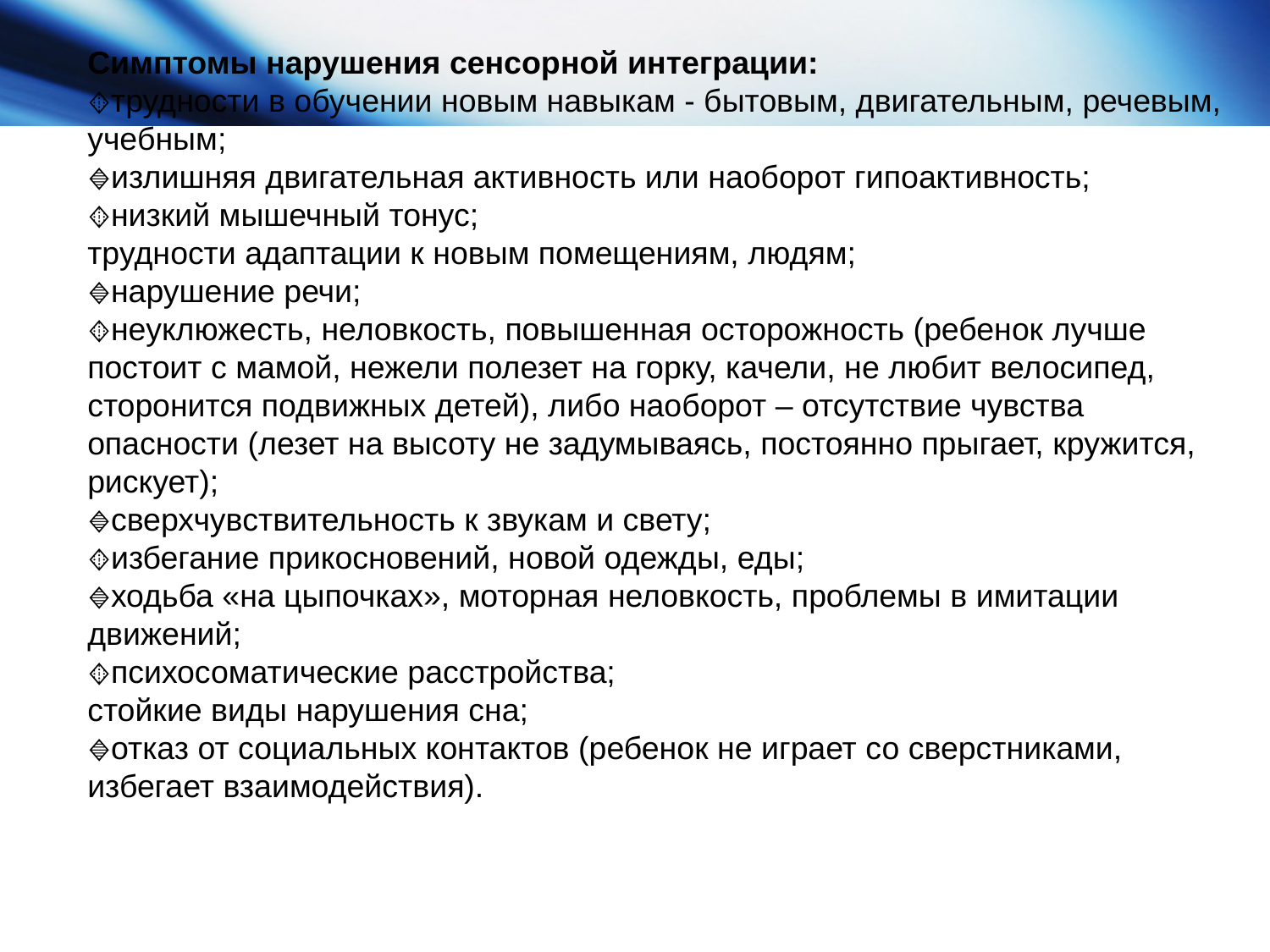

Симптомы нарушения сенсорной интеграции:
🔸трудности в обучении новым навыкам - бытовым, двигательным, речевым, учебным;
🔹излишняя двигательная активность или наоборот гипоактивность;
🔸низкий мышечный тонус;
трудности адаптации к новым помещениям, людям;
🔹нарушение речи;
🔸неуклюжесть, неловкость, повышенная осторожность (ребенок лучше постоит с мамой, нежели полезет на горку, качели, не любит велосипед, сторонится подвижных детей), либо наоборот – отсутствие чувства опасности (лезет на высоту не задумываясь, постоянно прыгает, кружится, рискует);
🔹сверхчувствительность к звукам и свету;
🔸избегание прикосновений, новой одежды, еды;
🔹ходьба «на цыпочках», моторная неловкость, проблемы в имитации движений;
🔸психосоматические расстройства;
стойкие виды нарушения сна;
🔹отказ от социальных контактов (ребенок не играет со сверстниками, избегает взаимодействия).